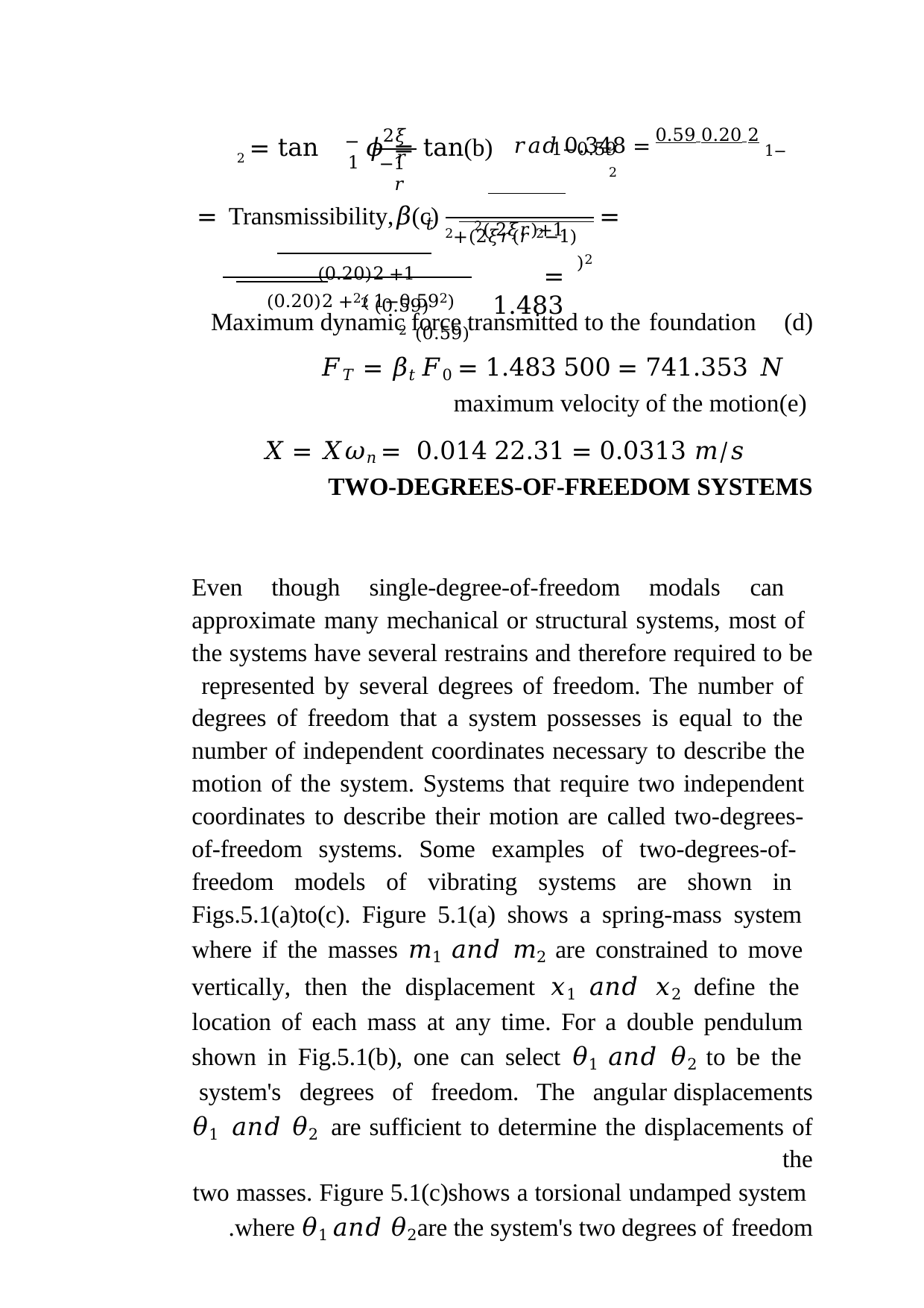

−1 2 0.20 0.59 = 0.348 𝑟𝑎𝑑
2𝜉𝑟
−1
(b)	𝜙 = tan		2 = tan
1−0.592

1−𝑟
 1+(2𝜉𝑟 )2

(c)Transmissibility,𝛽 =
=
𝑡

 1+ 2(0.20)(0.59) 2

 (1−𝑟 2)2+(2𝜉𝑟 )2

= 1.483

 (1−0.592 )2+ 2(0.20)(0.59) 2

Maximum dynamic force transmitted to the foundation
𝐹𝑇 = 𝛽𝑡 𝐹0  = 1.483 500 = 741.353 𝑁
maximum velocity of the motion
𝑋 = 𝑋𝜔𝑛 = 0.014 22.31 = 0.0313 𝑚/𝑠
TWO-DEGREES-OF-FREEDOM SYSTEMS

Even though single-degree-of-freedom modals can  approximate many mechanical or structural systems, most of  the systems have several restrains and therefore required to be  represented by several degrees of freedom. The number of  degrees of freedom that a system possesses is equal to the  number of independent coordinates necessary to describe the  motion of the system. Systems that require two independent  coordinates to describe their motion are called two-degrees-  of-freedom systems. Some examples of two-degrees-of-  freedom models of vibrating systems are shown in  Figs.5.1(a)to(c). Figure 5.1(a) shows a spring-mass system  where if the masses 𝑚1 𝑎𝑛𝑑 𝑚2 are constrained to move  vertically, then the displacement 𝑥1 𝑎𝑛𝑑 𝑥2 define the  location of each mass at any time. For a double pendulum  shown in Fig.5.1(b), one can select 𝜃1 𝑎𝑛𝑑 𝜃2 to be the  system's   degrees   of   freedom.   The   angular displacements
𝜃1  𝑎𝑛𝑑 𝜃2  are sufficient to determine the displacements of the
two masses. Figure 5.1(c)shows a torsional undamped system  where 𝜃1 𝑎𝑛𝑑 𝜃2are the system's two degrees of freedom.